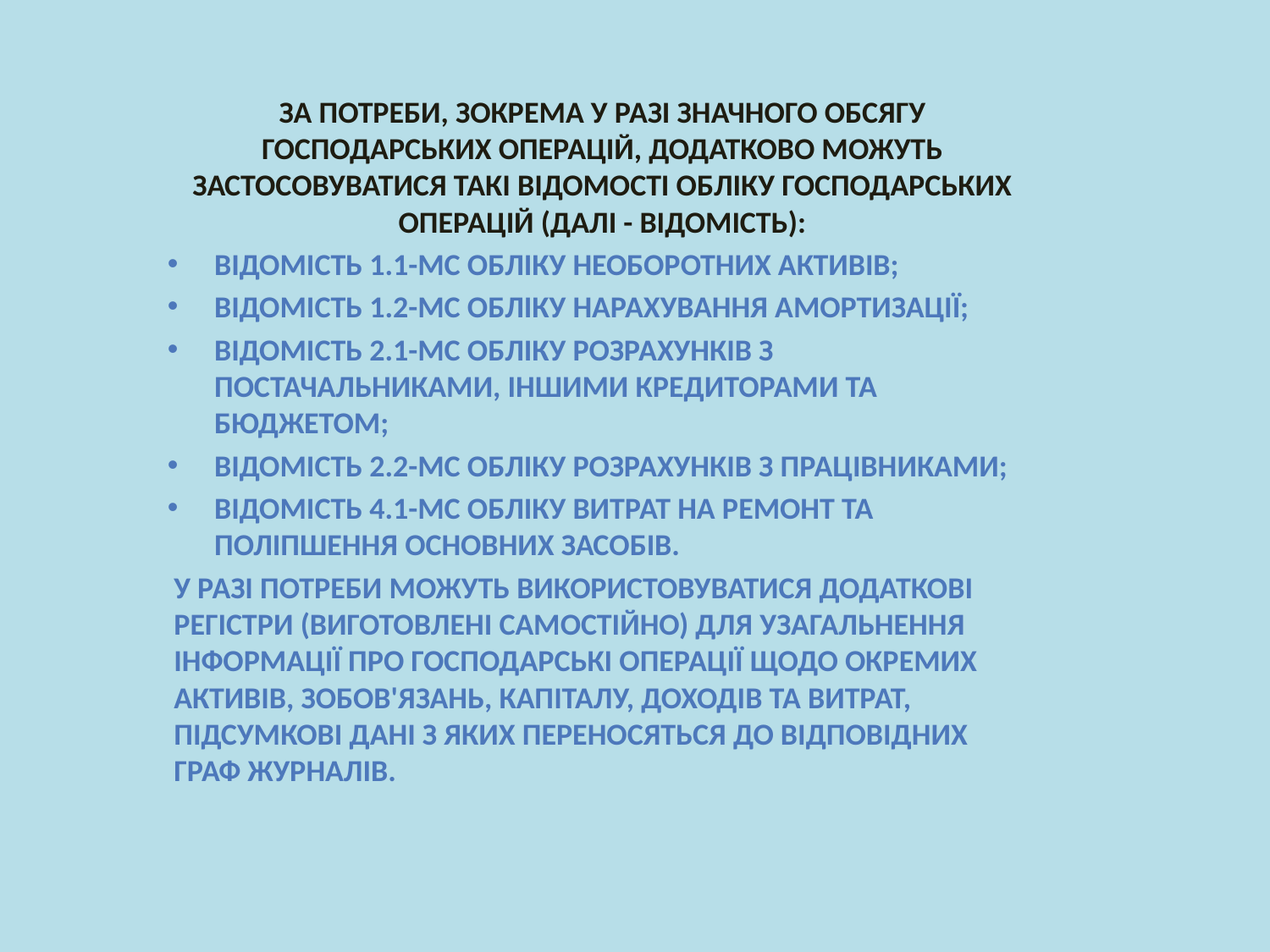

За потреби, зокрема у разі значного обсягу господарських операцій, додатково можуть застосовуватися такі відомості обліку господарських операцій (далі - Відомість):
Відомість 1.1-мс обліку необоротних активів;
Відомість 1.2-мс обліку нарахування амортизації;
Відомість 2.1-мс обліку розрахунків з постачальниками, іншими кредиторами та бюджетом;
Відомість 2.2-мс обліку розрахунків з працівниками;
Відомість 4.1-мс обліку витрат на ремонт та поліпшення основних засобів.
У разі потреби можуть використовуватися додаткові регістри (виготовлені самостійно) для узагальнення інформації про господарські операції щодо окремих активів, зобов'язань, капіталу, доходів та витрат, підсумкові дані з яких переносяться до відповідних граф Журналів.